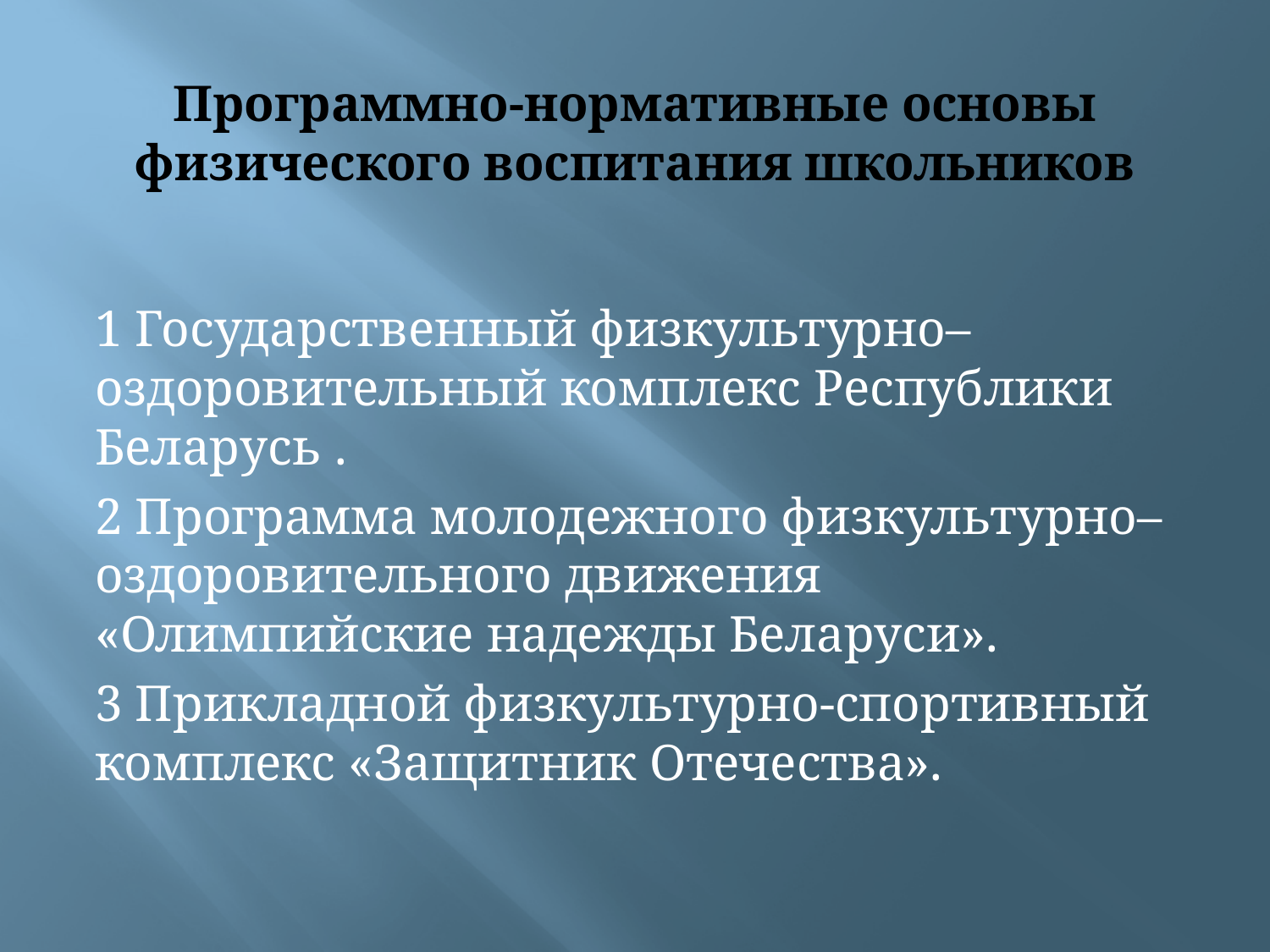

# Программно-нормативные основы физического воспитания школьников

1 Государственный физкультурно–оздоровительный комплекс Республики Беларусь .
2 Программа молодежного физкультурно–оздоровительного движения «Олимпийские надежды Беларуси».
3 Прикладной физкультурно-спортивный комплекс «Защитник Отечества».